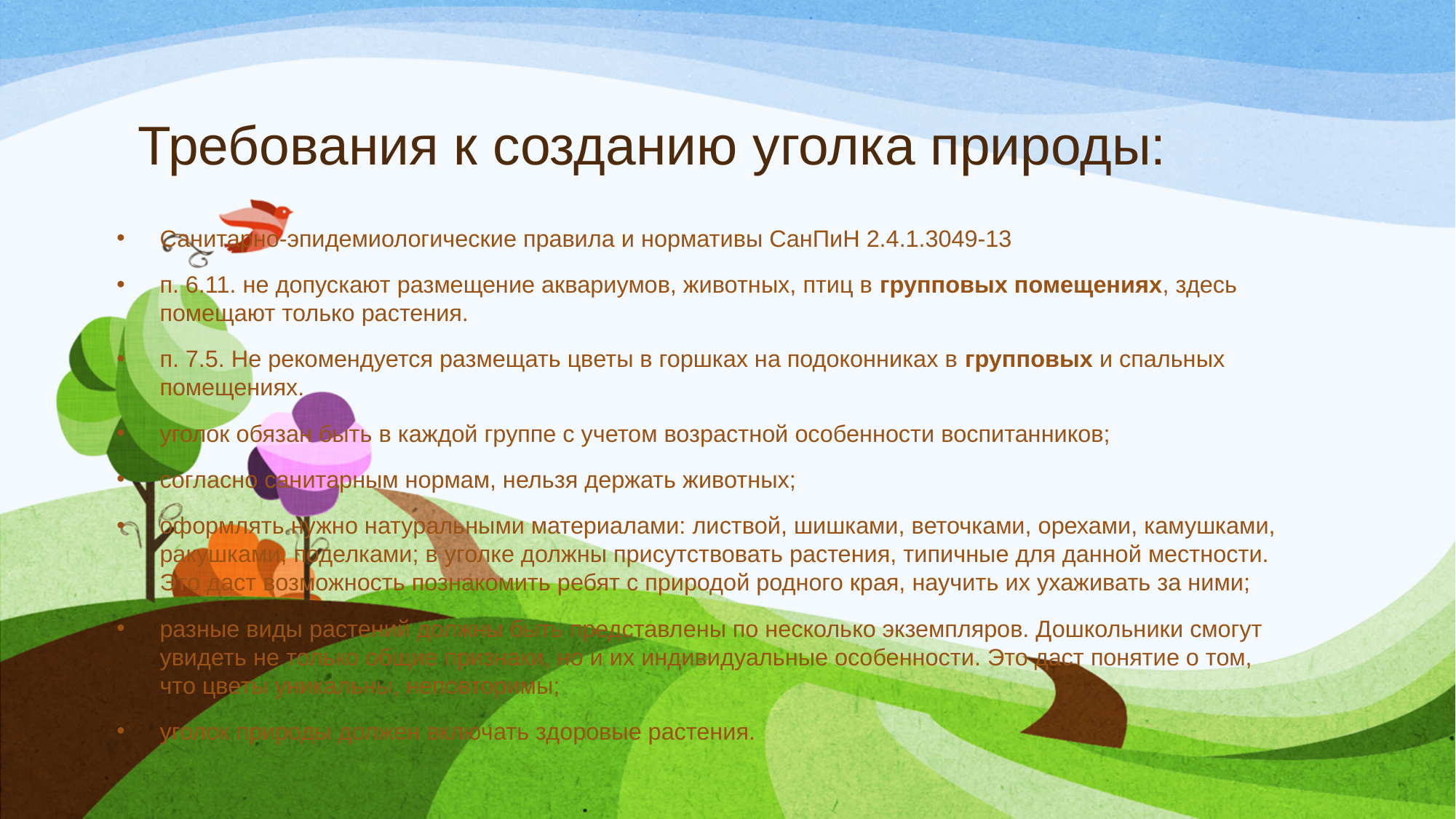

# Требования к созданию уголка природы:
Санитарно-эпидемиологические правила и нормативы СанПиН 2.4.1.3049-13
п. 6.11. не допускают размещение аквариумов, животных, птиц в групповых помещениях, здесь помещают только растения.
п. 7.5. Не рекомендуется размещать цветы в горшках на подоконниках в групповых и спальных помещениях.
уголок обязан быть в каждой группе с учетом возрастной особенности воспитанников;
согласно санитарным нормам, нельзя держать животных;
оформлять нужно натуральными материалами: листвой, шишками, веточками, орехами, камушками, ракушками, поделками; в уголке должны присутствовать растения, типичные для данной местности. Это даст возможность познакомить ребят с природой родного края, научить их ухаживать за ними;
разные виды растений должны быть представлены по несколько экземпляров. Дошкольники смогут увидеть не только общие признаки, но и их индивидуальные особенности. Это даст понятие о том, что цветы уникальны, неповторимы;
уголок природы должен включать здоровые растения.